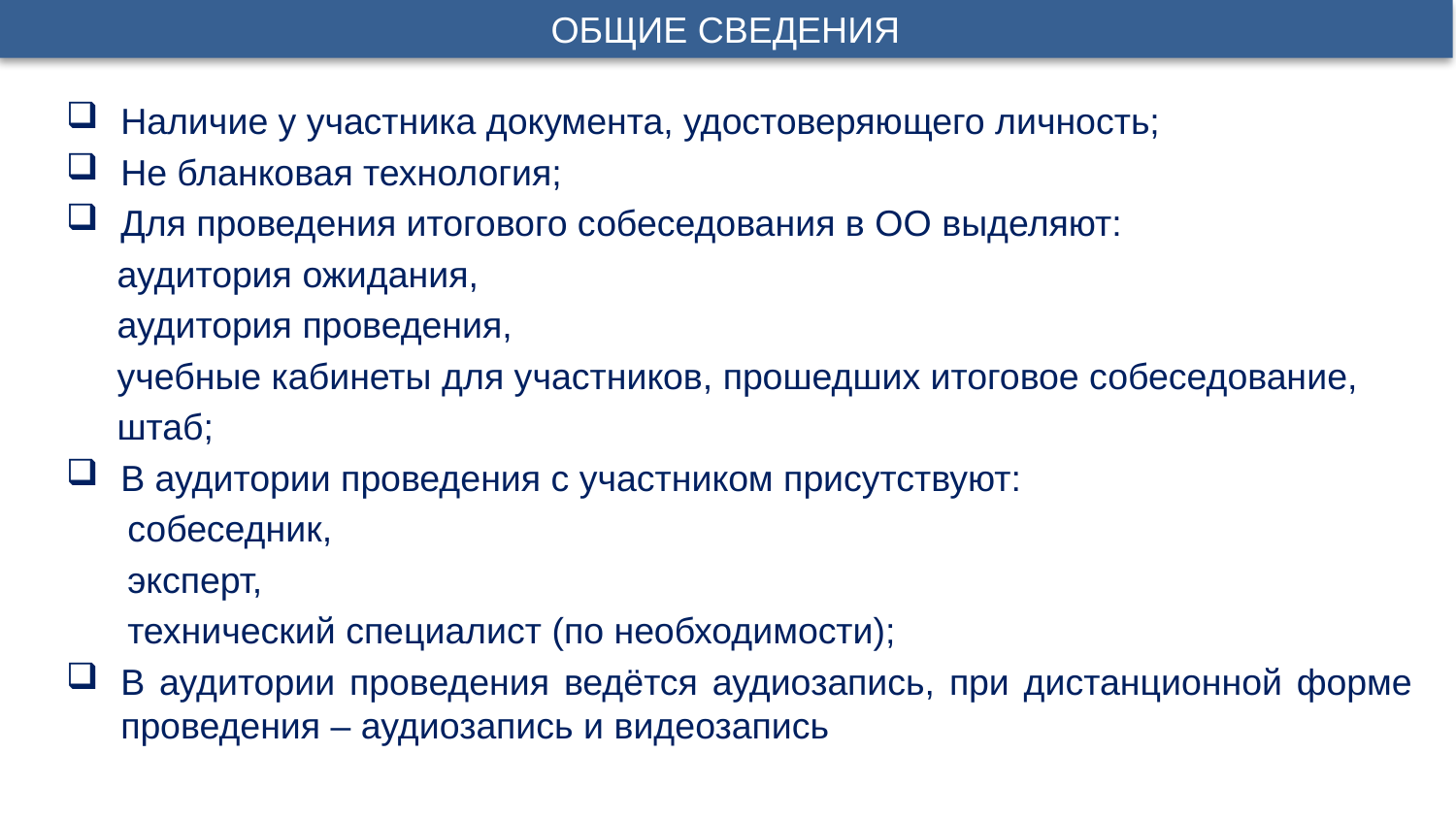

ОБЩИЕ СВЕДЕНИЯ
Общие сведения
Наличие у участника документа, удостоверяющего личность;
Не бланковая технология;
Для проведения итогового собеседования в ОО выделяют:
     аудитория ожидания,
     аудитория проведения,
     учебные кабинеты для участников, прошедших итоговое собеседование,
     штаб;
В аудитории проведения с участником присутствуют:
      собеседник,
      эксперт,
      технический специалист (по необходимости);
В аудитории проведения ведётся аудиозапись, при дистанционной форме проведения – аудиозапись и видеозапись